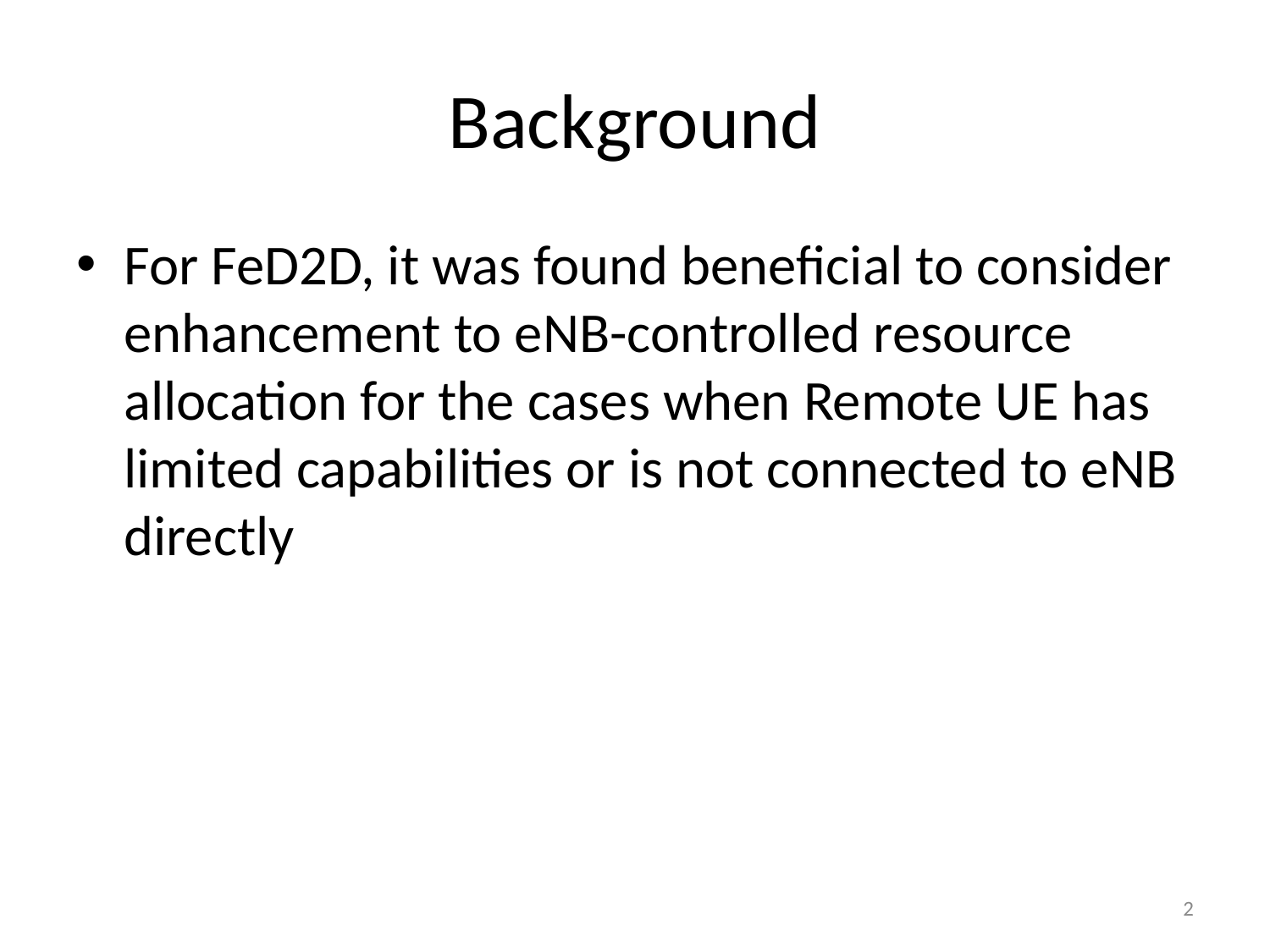

# Background
For FeD2D, it was found beneficial to consider enhancement to eNB-controlled resource allocation for the cases when Remote UE has limited capabilities or is not connected to eNB directly
2